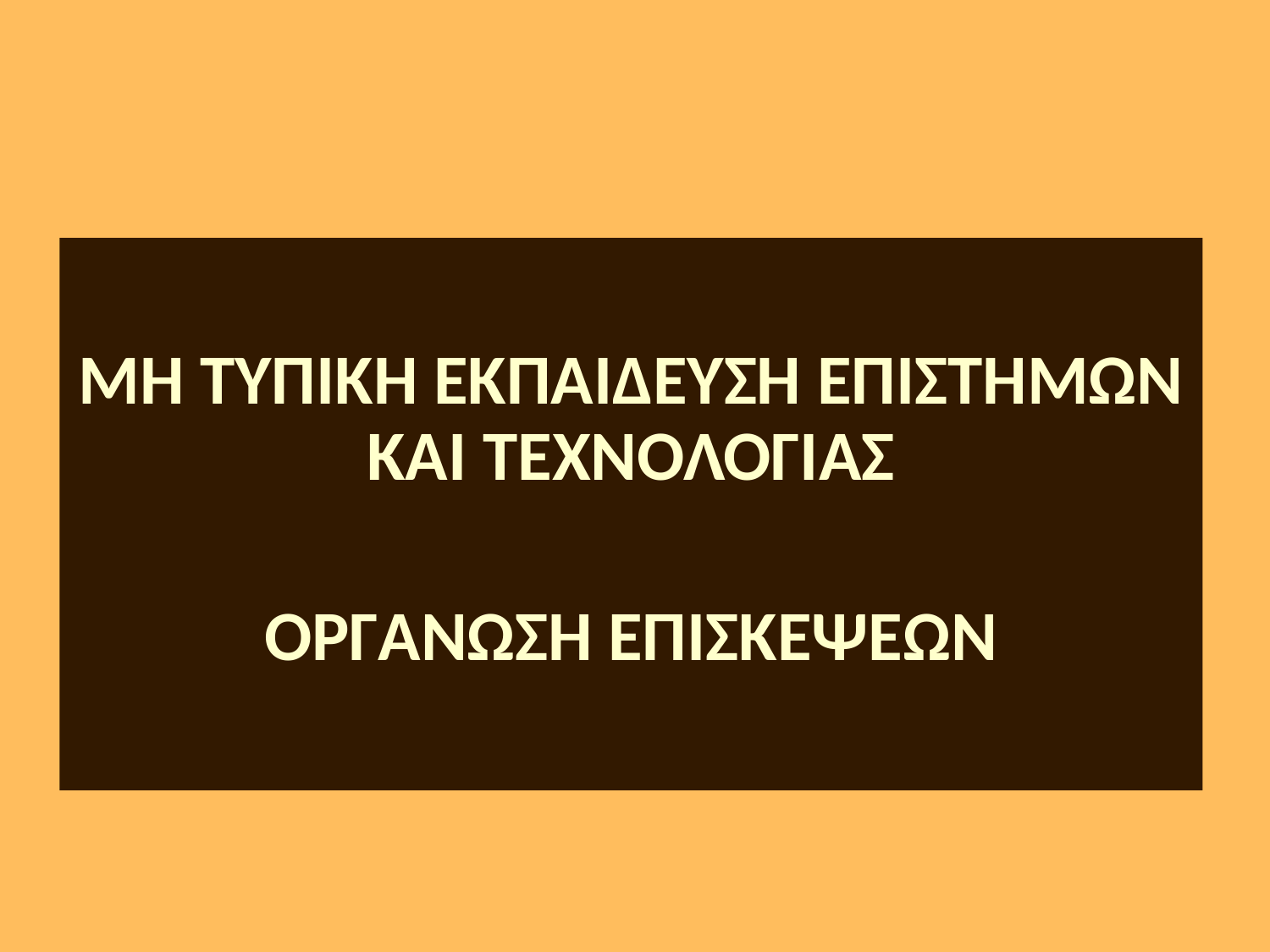

ΜΗ ΤΥΠΙΚΗ ΕΚΠΑΙΔΕΥΣΗ ΕΠΙΣΤΗΜΩΝ ΚΑΙ ΤΕΧΝΟΛΟΓΙΑΣ

ΟΡΓΑΝΩΣΗ ΕΠΙΣΚΕΨΕΩΝ